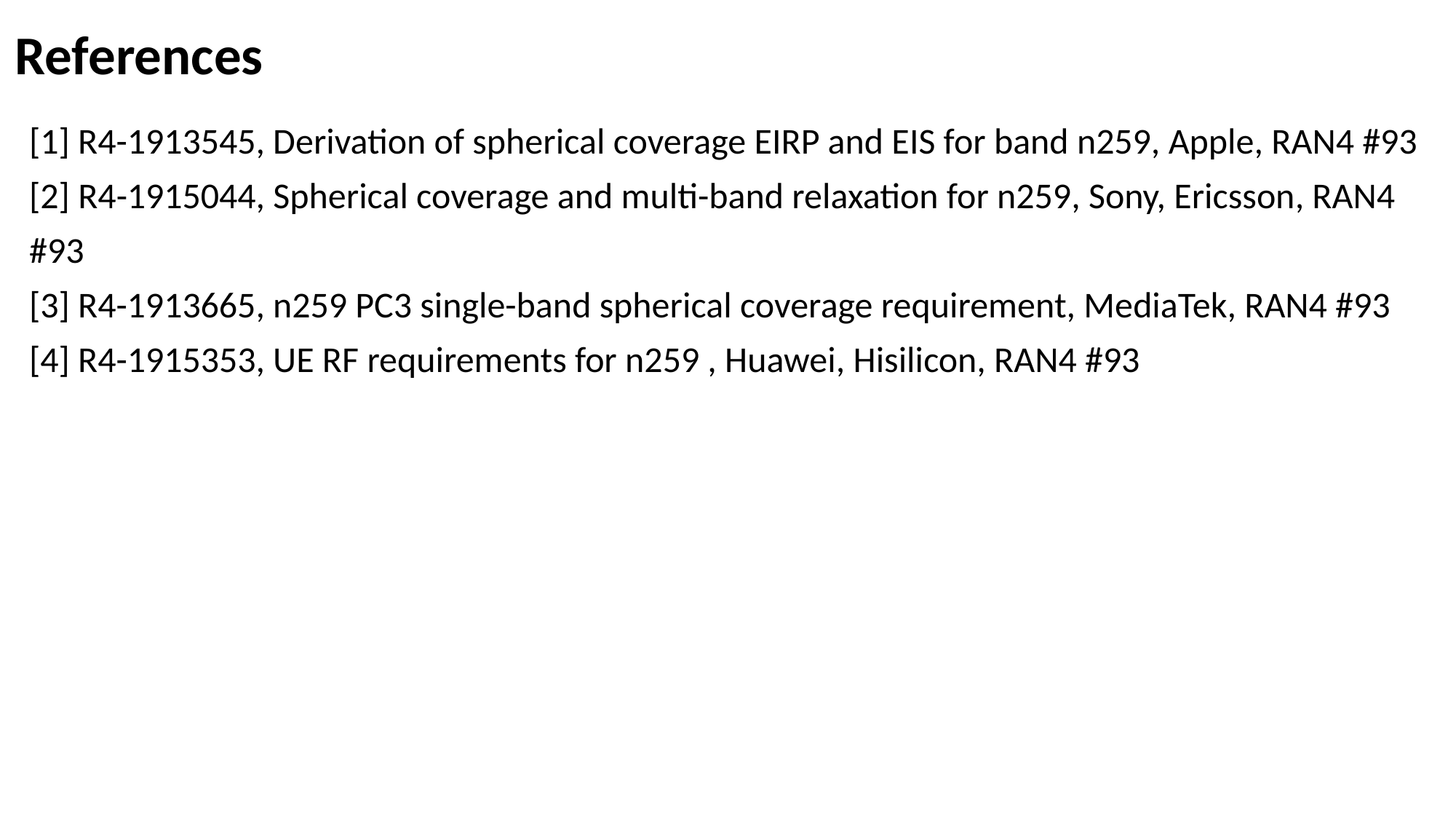

# References
[1] R4-1913545, Derivation of spherical coverage EIRP and EIS for band n259, Apple, RAN4 #93
[2] R4-1915044, Spherical coverage and multi-band relaxation for n259, Sony, Ericsson, RAN4 #93
[3] R4-1913665, n259 PC3 single-band spherical coverage requirement, MediaTek, RAN4 #93
[4] R4-1915353, UE RF requirements for n259 , Huawei, Hisilicon, RAN4 #93